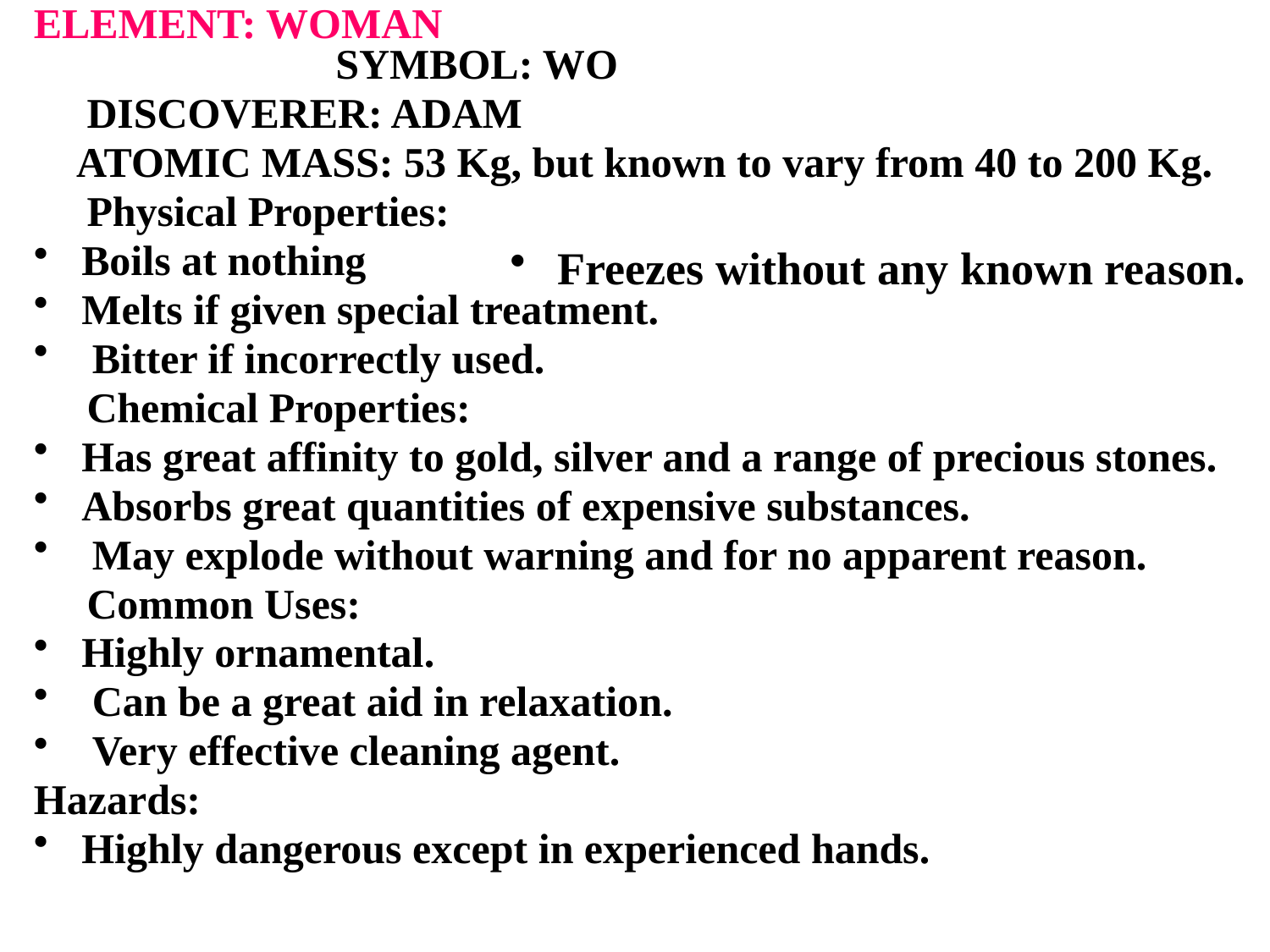

ELEMENT: WOMAN                                                                                                   SYMBOL: WO
     DISCOVERER: ADAM
    ATOMIC MASS: 53 Kg, but known to vary from 40 to 200 Kg.
     Physical Properties:
Boils at nothing
Melts if given special treatment.
 Bitter if incorrectly used.
     Chemical Properties:
Has great affinity to gold, silver and a range of precious stones.
Absorbs great quantities of expensive substances.
 May explode without warning and for no apparent reason.
     Common Uses:
Highly ornamental.
 Can be a great aid in relaxation.
 Very effective cleaning agent.
Hazards:
Highly dangerous except in experienced hands.
#
Freezes without any known reason.